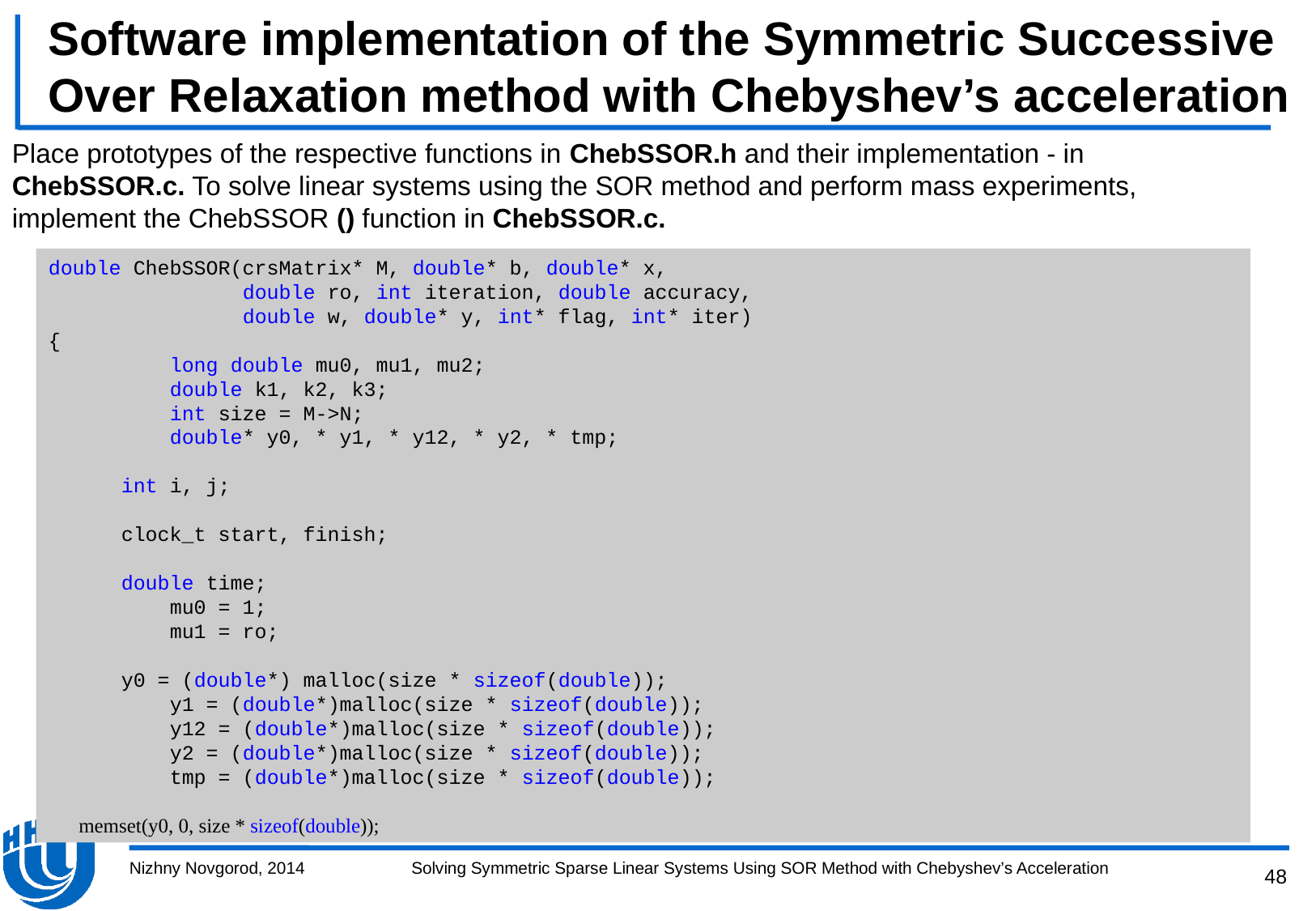

# Software implementation of the Symmetric Successive Over Relaxation method with Chebyshev’s acceleration
Place prototypes of the respective functions in ChebSSOR.h and their implementation - in ChebSSOR.c. To solve linear systems using the SOR method and perform mass experiments, implement the ChebSSOR () funсtion in ChebSSOR.c.
double ChebSSOR(crsMatrix* M, double* b, double* x,
                double ro, int iteration, double accuracy,
                double w, double* y, int* flag, int* iter)
{
	long double mu0, mu1, mu2;
	double k1, k2, k3;
	int size = M->N;
	double* y0, * y1, * y12, * y2, * tmp;

      int i, j;

      clock_t start, finish;

      double time;
	mu0 = 1;
	mu1 = ro;

      y0 = (double*) malloc(size * sizeof(double));
	y1 = (double*)malloc(size * sizeof(double));
	y12 = (double*)malloc(size * sizeof(double));
	y2 = (double*)malloc(size * sizeof(double));
	tmp = (double*)malloc(size * sizeof(double));

      memset(y0, 0, size * sizeof(double));
Nizhny Novgorod, 2014
Solving Symmetric Sparse Linear Systems Using SOR Method with Chebyshev’s Acceleration